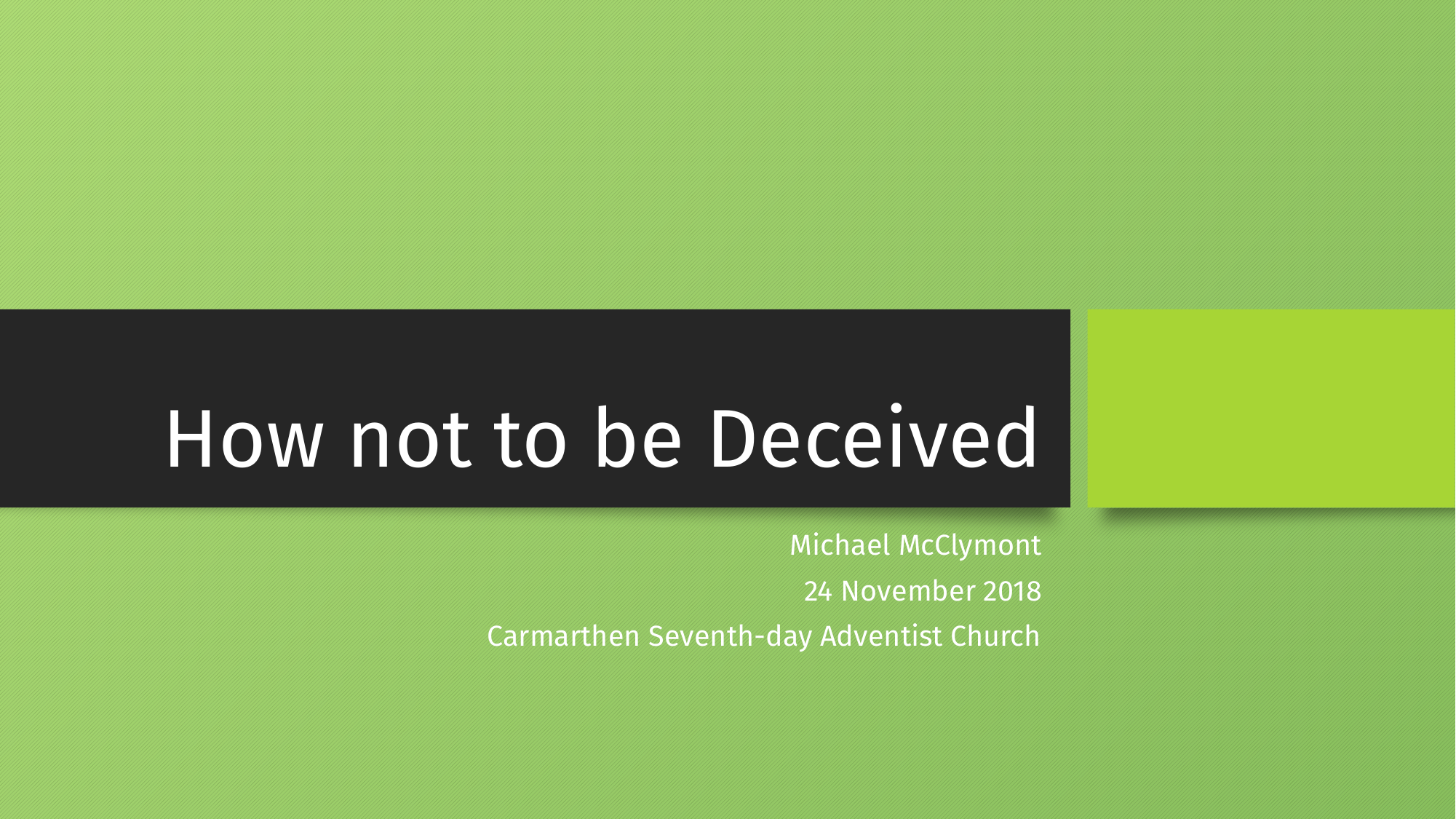

# How not to be Deceived
Michael McClymont
24 November 2018
Carmarthen Seventh-day Adventist Church